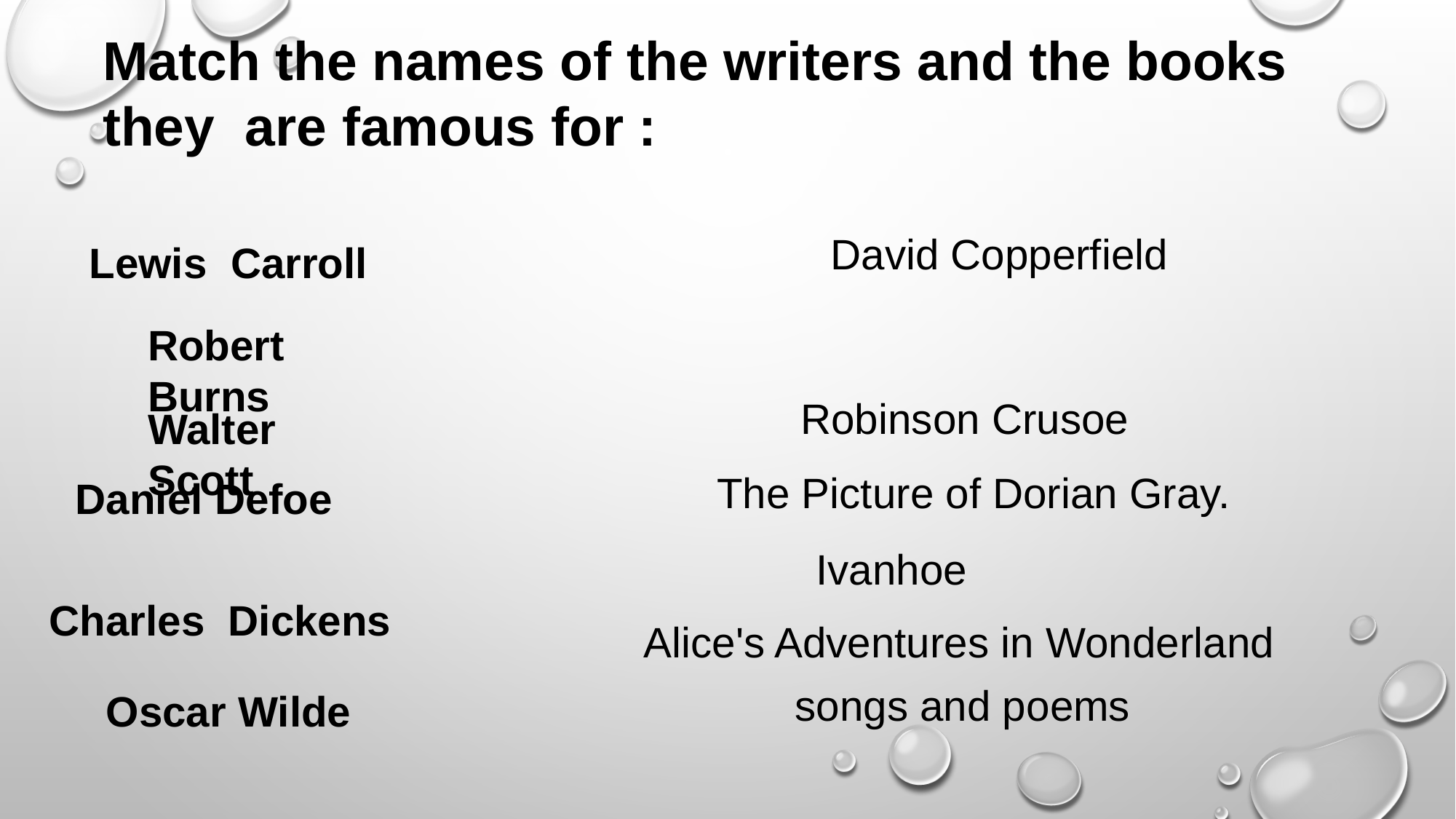

Match the names of the writers and the books they  are famous for :
David Copperfield
Lewis  Carroll
Robert Burns
Robinson Crusoe
Walter  Scott
The Picture of Dorian Gray.
Daniel Defoe
 Ivanhoe
Charles  Dickens
Alice's Adventures in Wonderland
songs and poems
Oscar Wilde